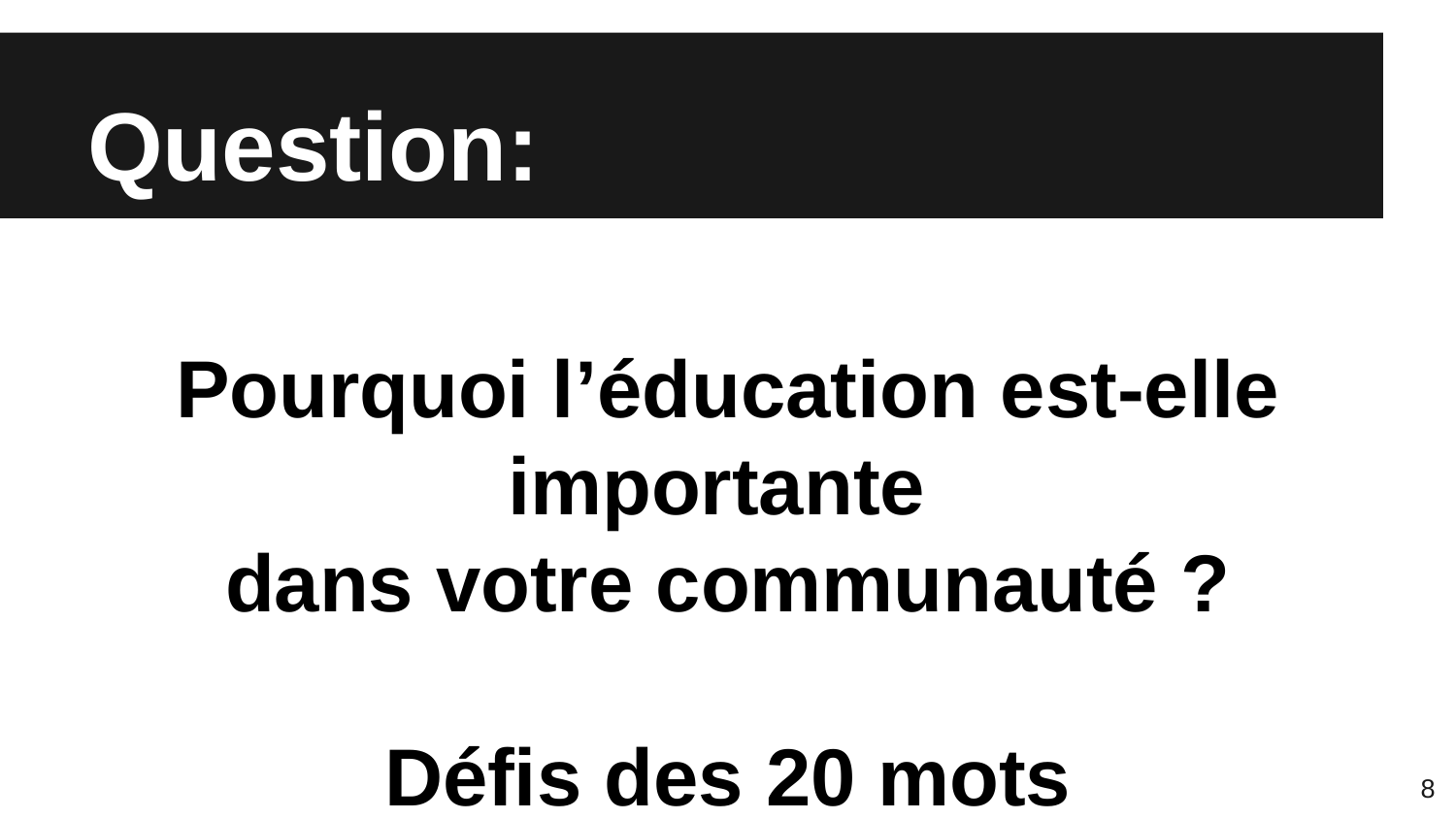

# Question:
Pourquoi l’éducation est-elle importante
dans votre communauté ?

Défis des 20 mots
8